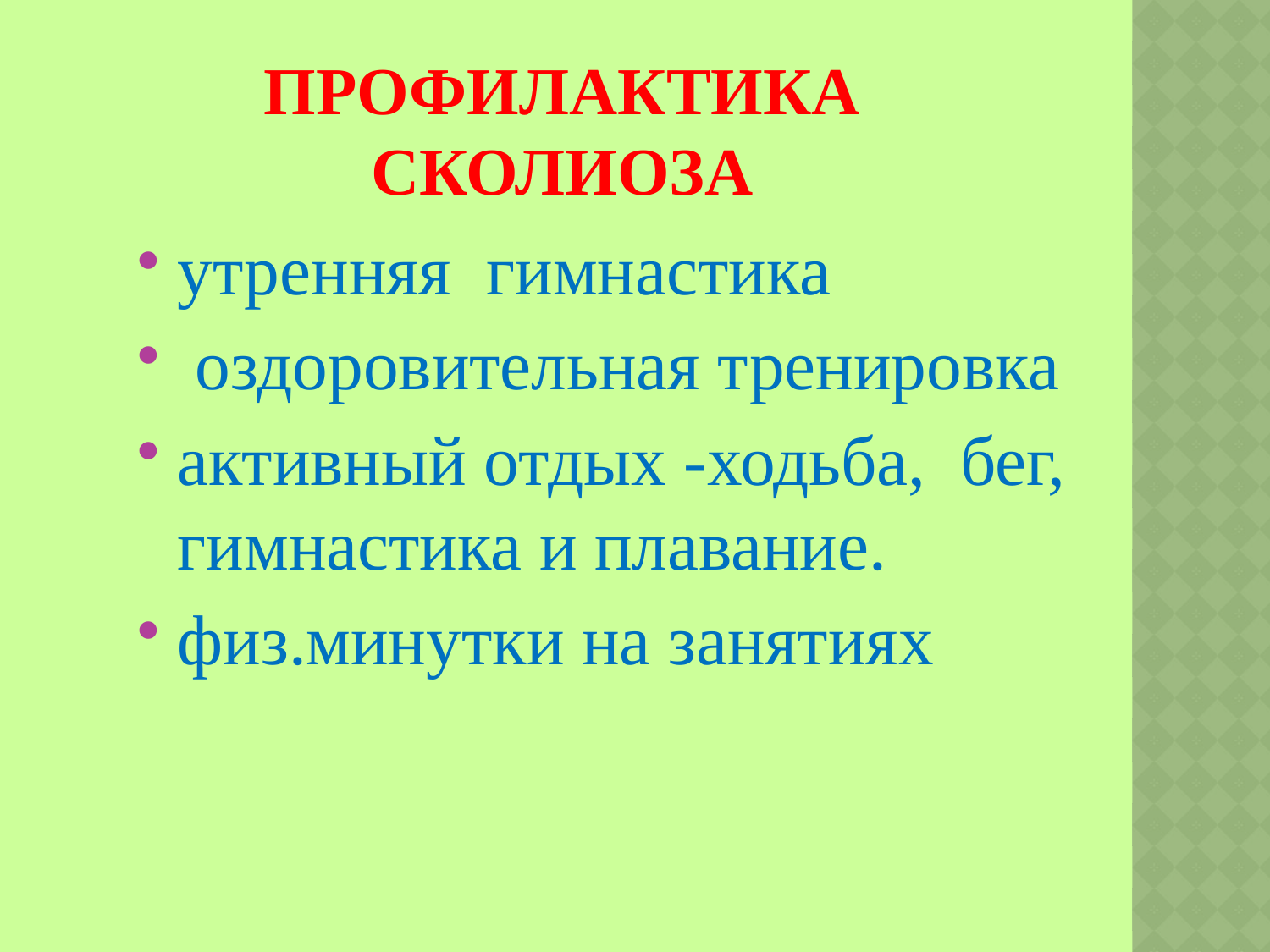

# Профилактика сколиоза
утренняя  гимнастика
 оздоровительная тренировка
активный отдых -ходьба,  бег,  гимнастика и плавание.
физ.минутки на занятиях